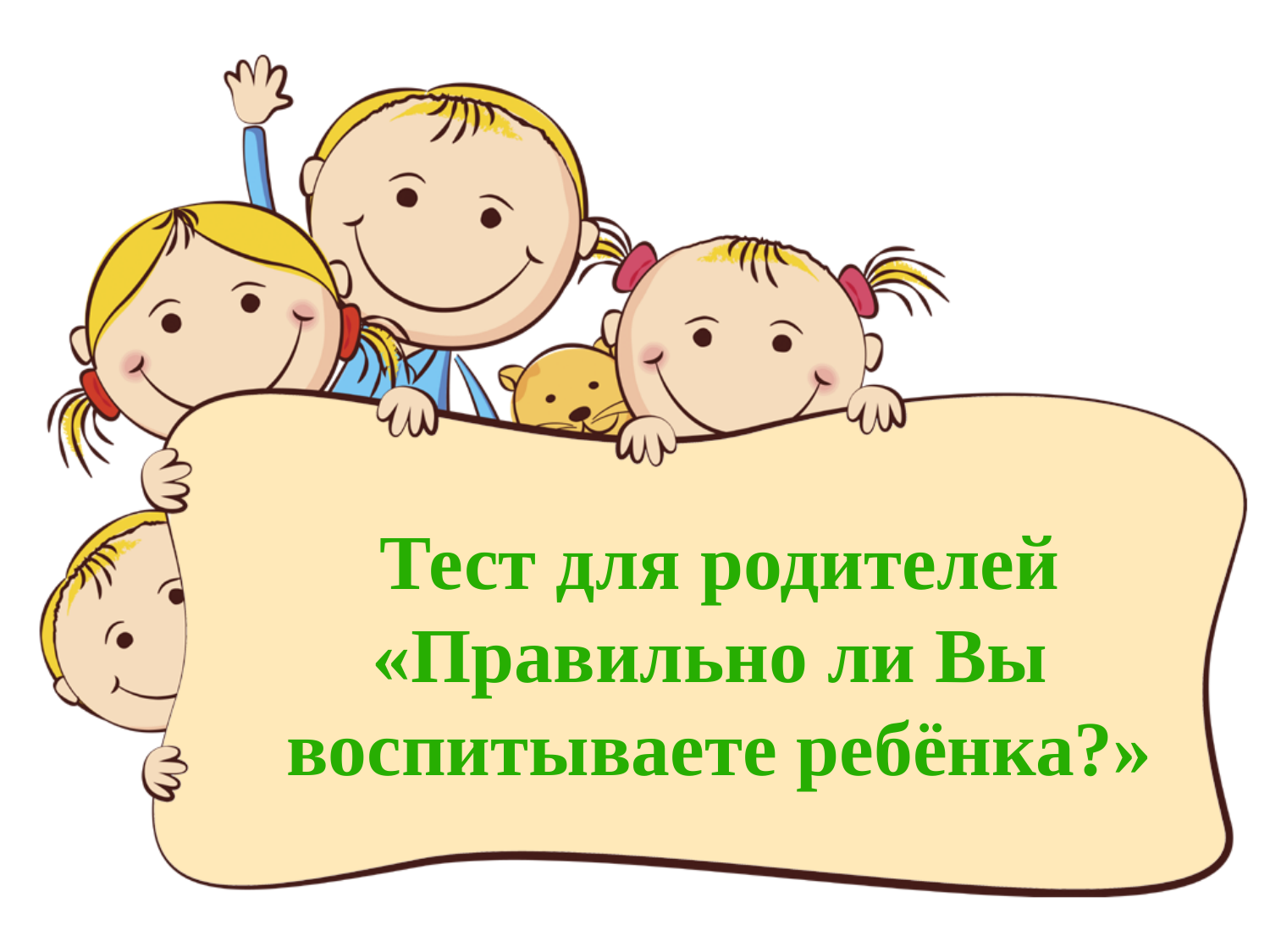

Тест для родителей
«Правильно ли Вы
воспитываете ребёнка?»